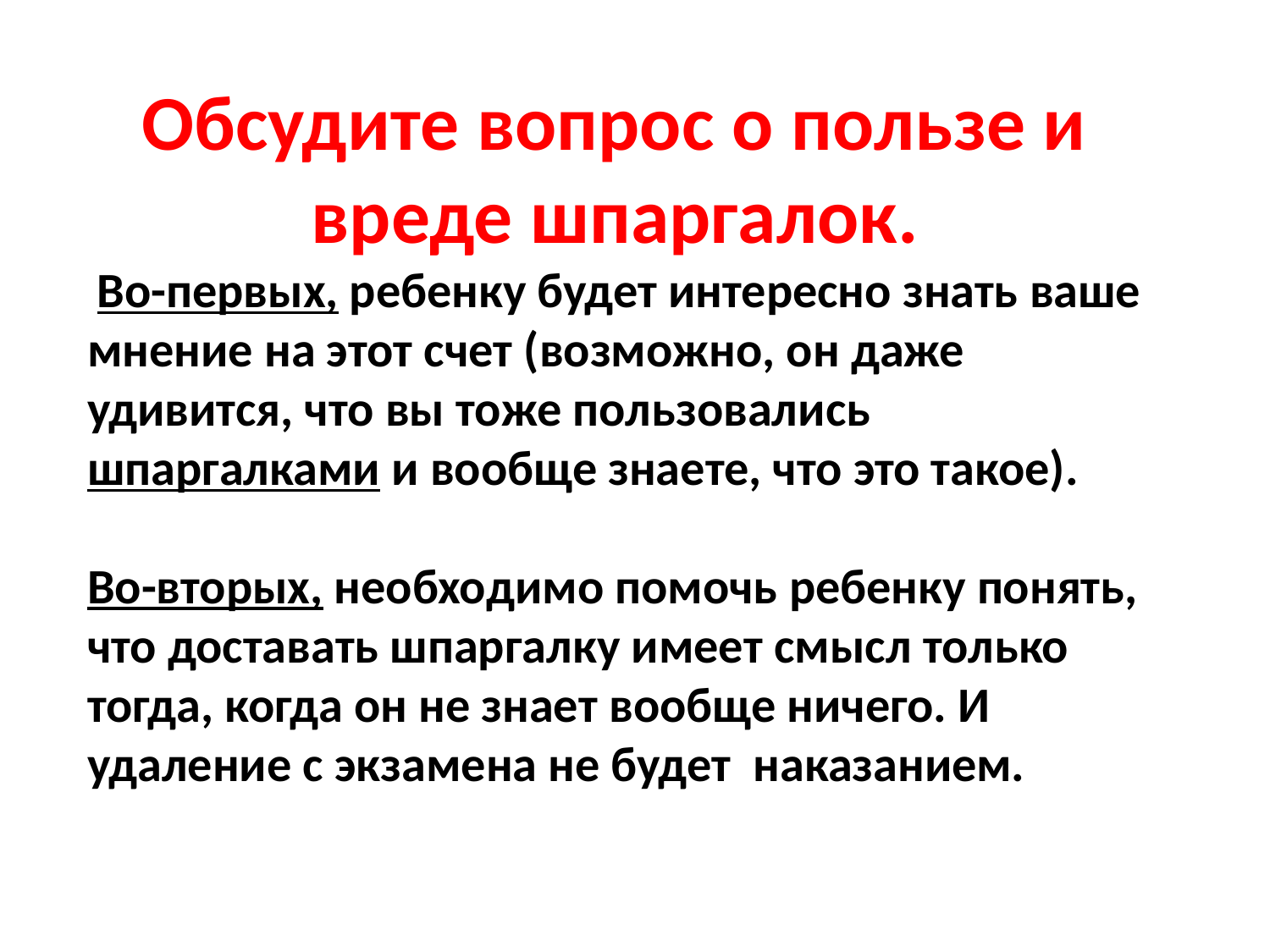

Обсудите вопрос о пользе и вреде шпаргалок.
 Во-первых, ребенку будет интересно знать ваше мнение на этот счет (возможно, он даже удивится, что вы тоже пользовались шпаргалками и вообще знаете, что это такое).

Во-вторых, необходимо помочь ребенку понять, что доставать шпаргалку имеет смысл только тогда, когда он не знает вообще ничего. И удаление с экзамена не будет  наказанием.